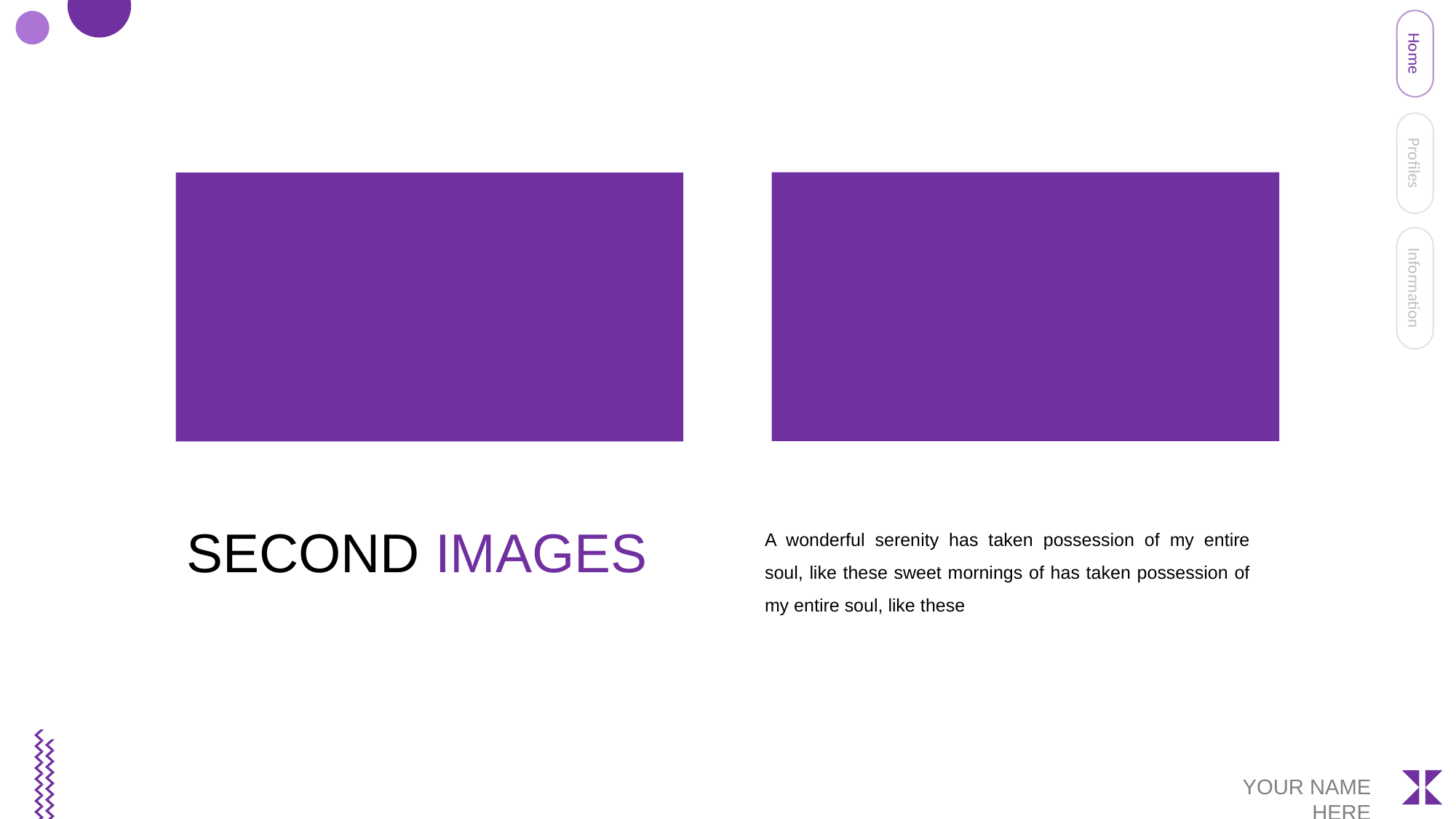

Home
Profiles

Information
A wonderful serenity has taken possession of my entire soul, like these sweet mornings of has taken possession of my entire soul, like these
SECOND IMAGES
YOUR NAME HERE